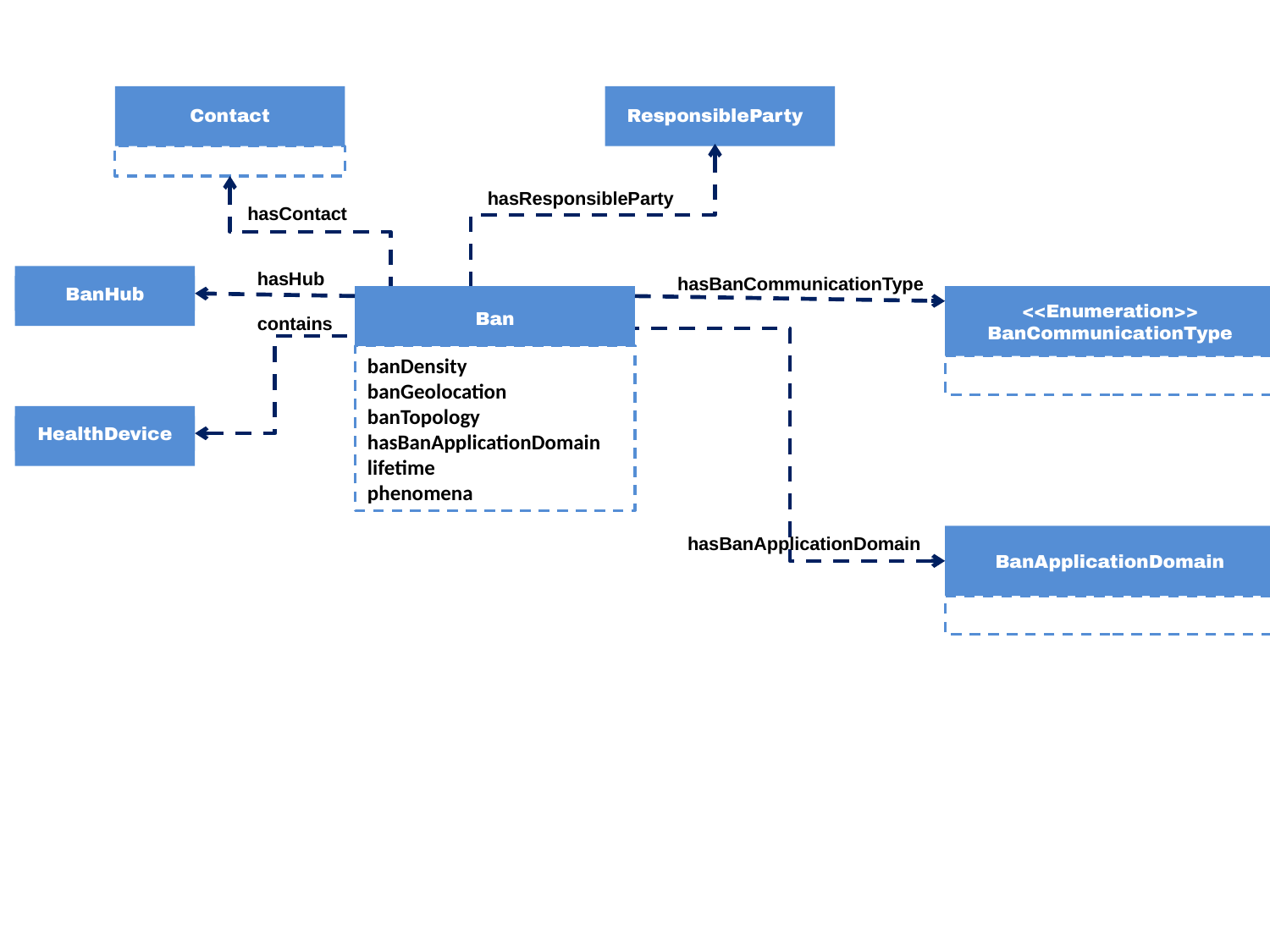

Contact
ResponsibleParty

PeriodicBanCommunicationType
hasResponsibleParty
hasContact
sendingFrequency
hasHub

BanHub
hasBanCommunicationType

EventDrivenBanCommunicationType

Ban
<<Enumeration>>
BanCommunicationType

contains
banDensity
banGeolocation
banTopology
hasBanApplicationDomain
lifetime
phenomena

HealthDevice

OnRequestBanCommunicationType

hasBanApplicationDomain
BanApplicationDomain